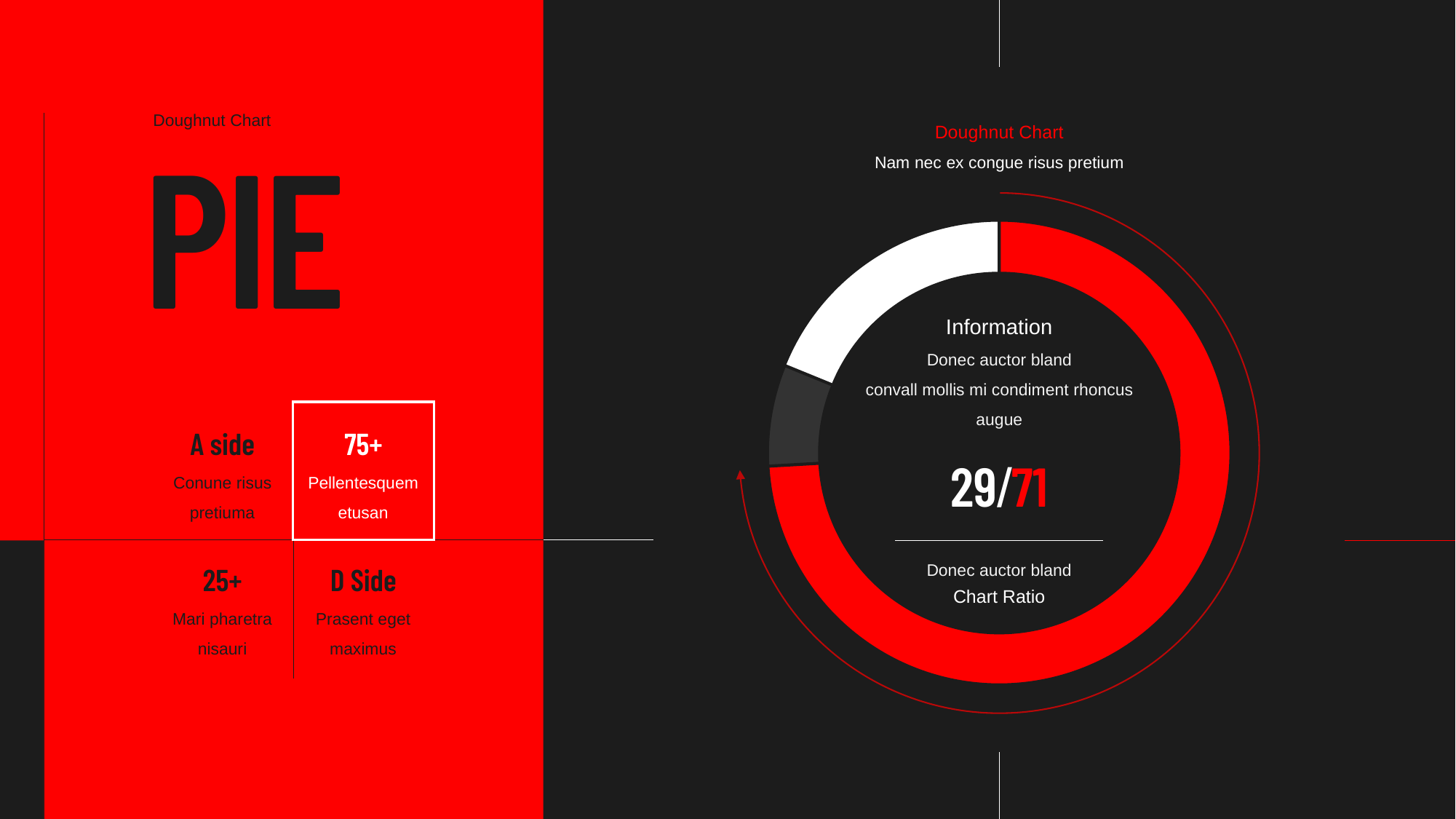

Doughnut Chart
Doughnut Chart
Nam nec ex congue risus pretium
PIE

Information
Donec auctor bland
convall mollis mi condiment rhoncus augue

A side
75+
29/71
Conune risus pretiuma
Pellentesquemetusan
Donec auctor bland
25+
D Side
Chart Ratio
Mari pharetra nisauri
Prasent eget maximus